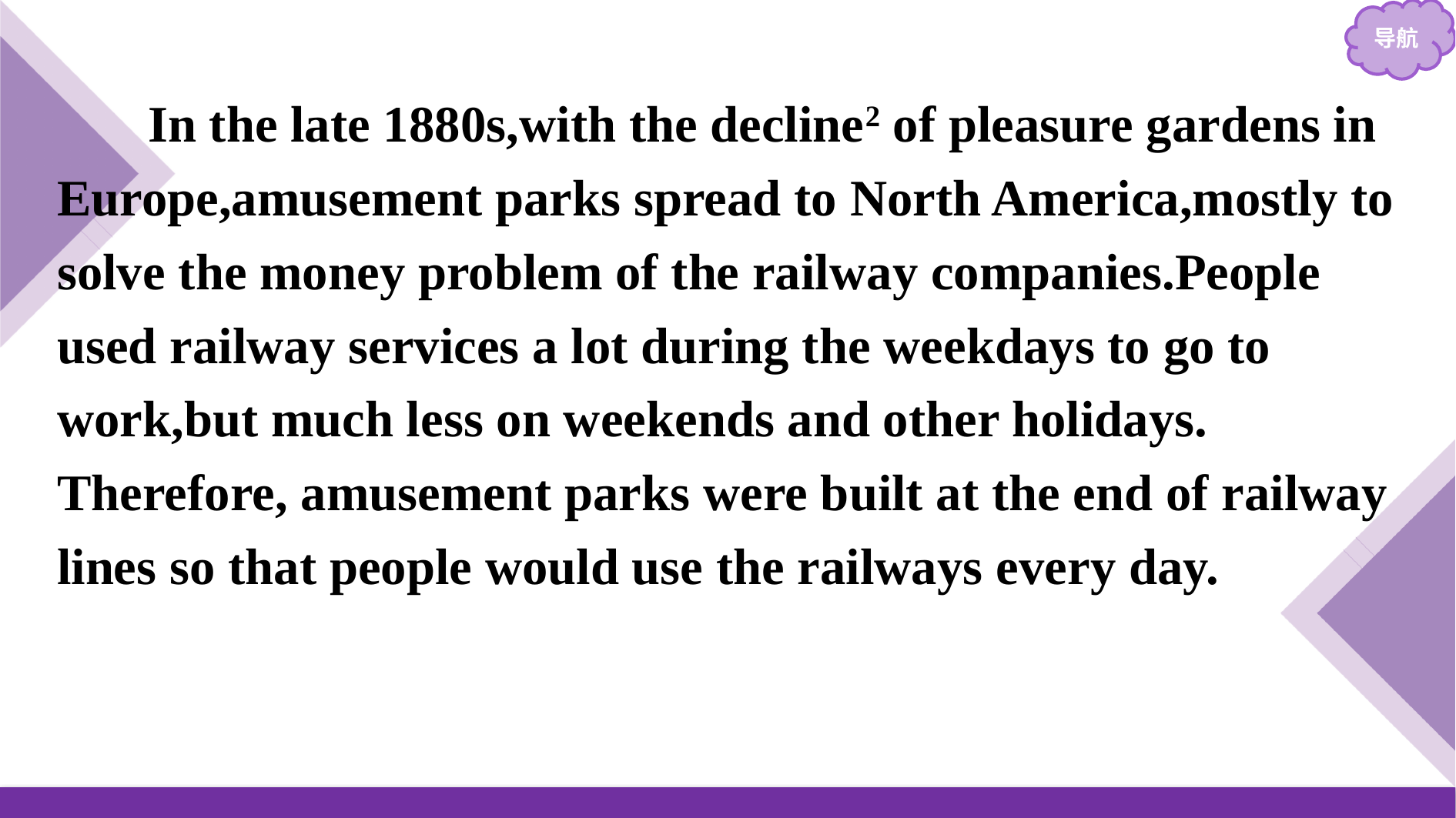

In the late 1880s,with the decline2 of pleasure gardens in Europe,amusement parks spread to North America,mostly to solve the money problem of the railway companies.People used railway services a lot during the weekdays to go to work,but much less on weekends and other holidays. Therefore, amusement parks were built at the end of railway lines so that people would use the railways every day.